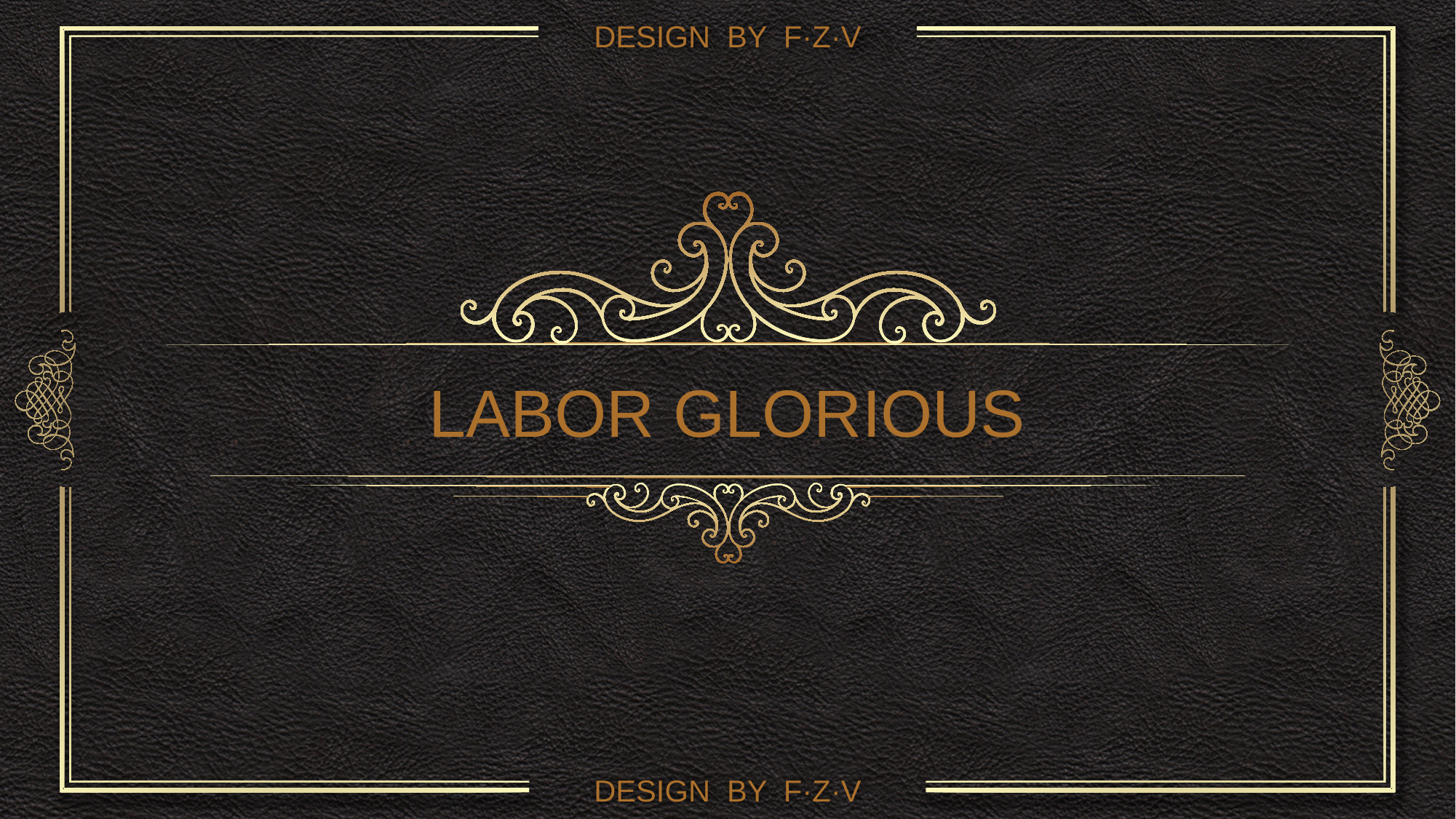

DESIGN  BY  F·Z·V

LABOR GLORIOUS

DESIGN  BY  F·Z·V